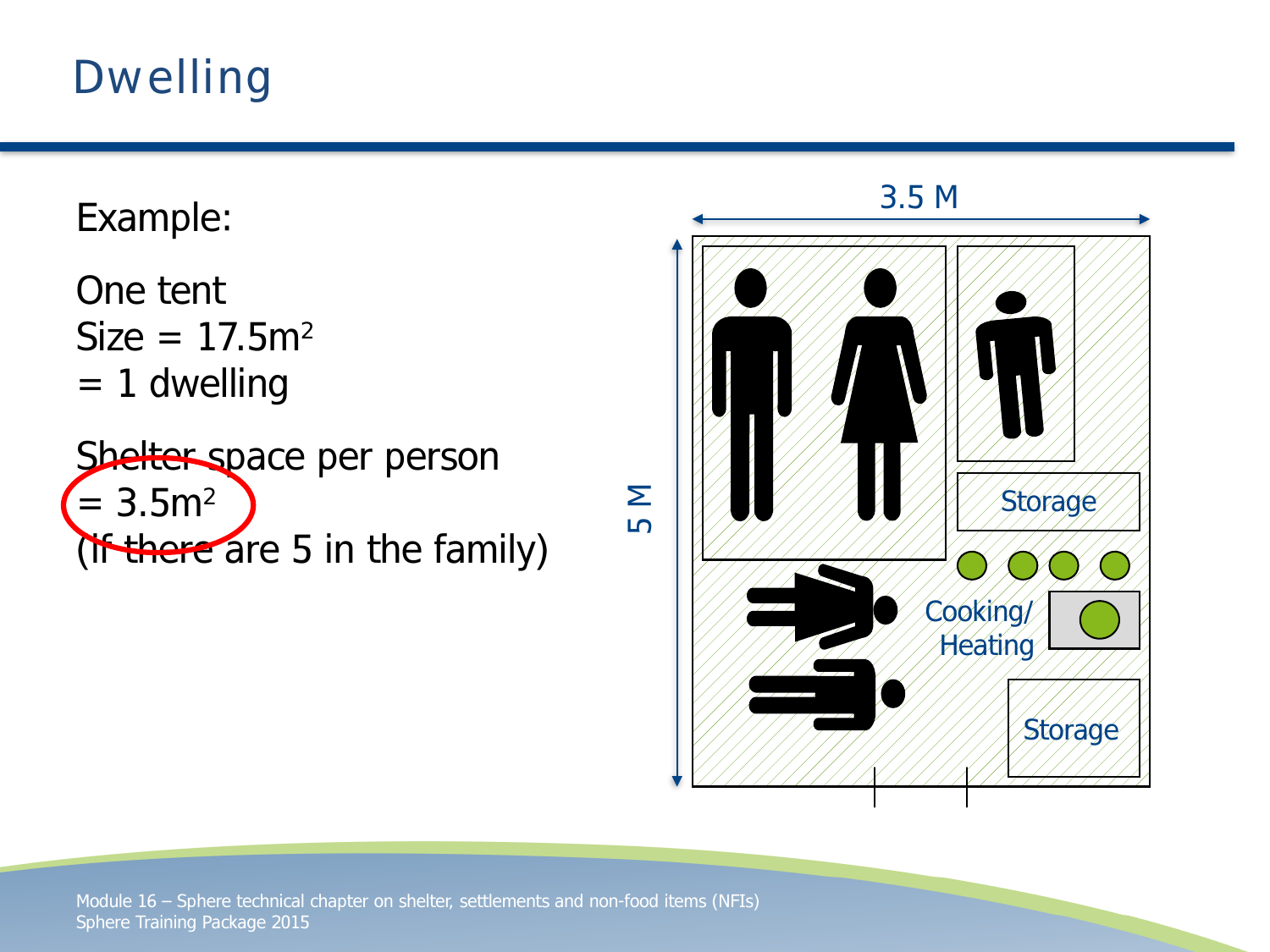

# Dwelling
3.5 M

Storage
5 M

Cooking/
Heating

Storage

Example:
One tent
Size = 17.5m2
= 1 dwelling
Shelter space per person
= 3.5m2
(if there are 5 in the family)

Module 16 – Sphere technical chapter on shelter, settlements and non-food items (NFIs)
Sphere Training Package 2015